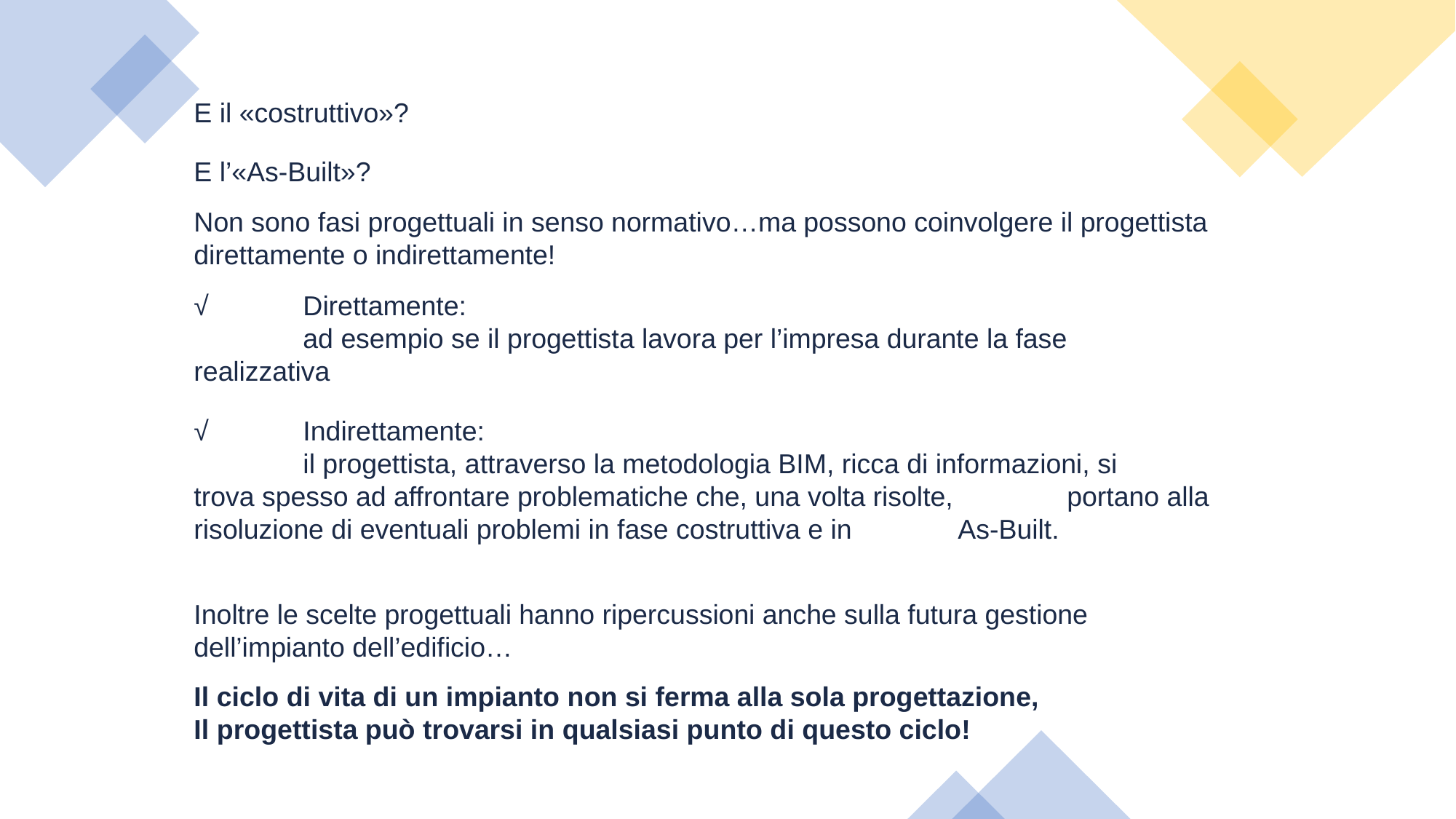

E il «costruttivo»?
E l’«As-Built»?
Non sono fasi progettuali in senso normativo…ma possono coinvolgere il progettista direttamente o indirettamente!
√	Direttamente:
	ad esempio se il progettista lavora per l’impresa durante la fase 	realizzativa
√	Indirettamente:
	il progettista, attraverso la metodologia BIM, ricca di informazioni, si 	trova spesso ad affrontare problematiche che, una volta risolte, 	portano alla risoluzione di eventuali problemi in fase costruttiva e in 	As-Built.
Inoltre le scelte progettuali hanno ripercussioni anche sulla futura gestione dell’impianto dell’edificio…
Il ciclo di vita di un impianto non si ferma alla sola progettazione,
Il progettista può trovarsi in qualsiasi punto di questo ciclo!